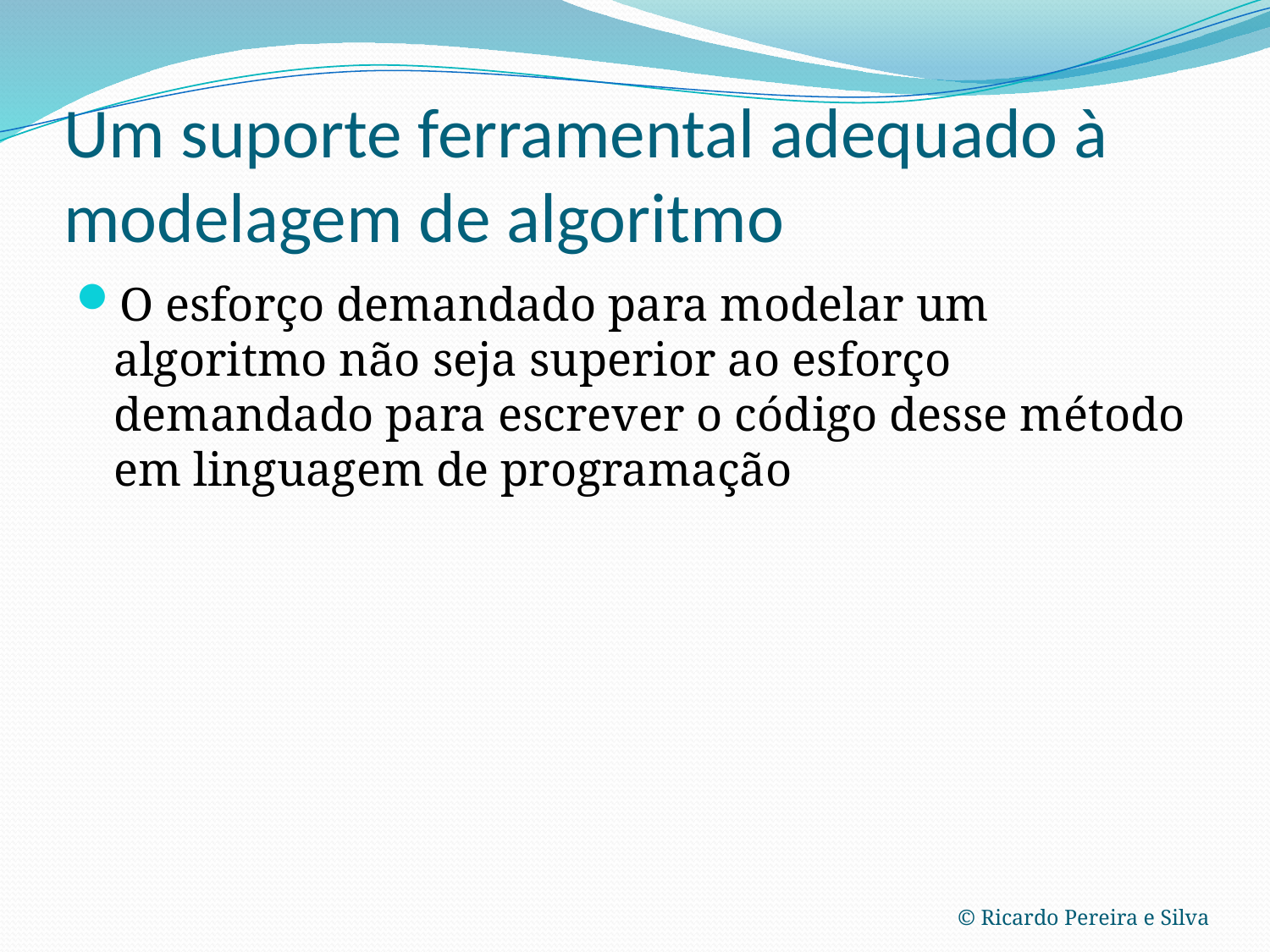

# Um suporte ferramental adequado à modelagem de algoritmo
O esforço demandado para modelar um algoritmo não seja superior ao esforço demandado para escrever o código desse método em linguagem de programação
© Ricardo Pereira e Silva